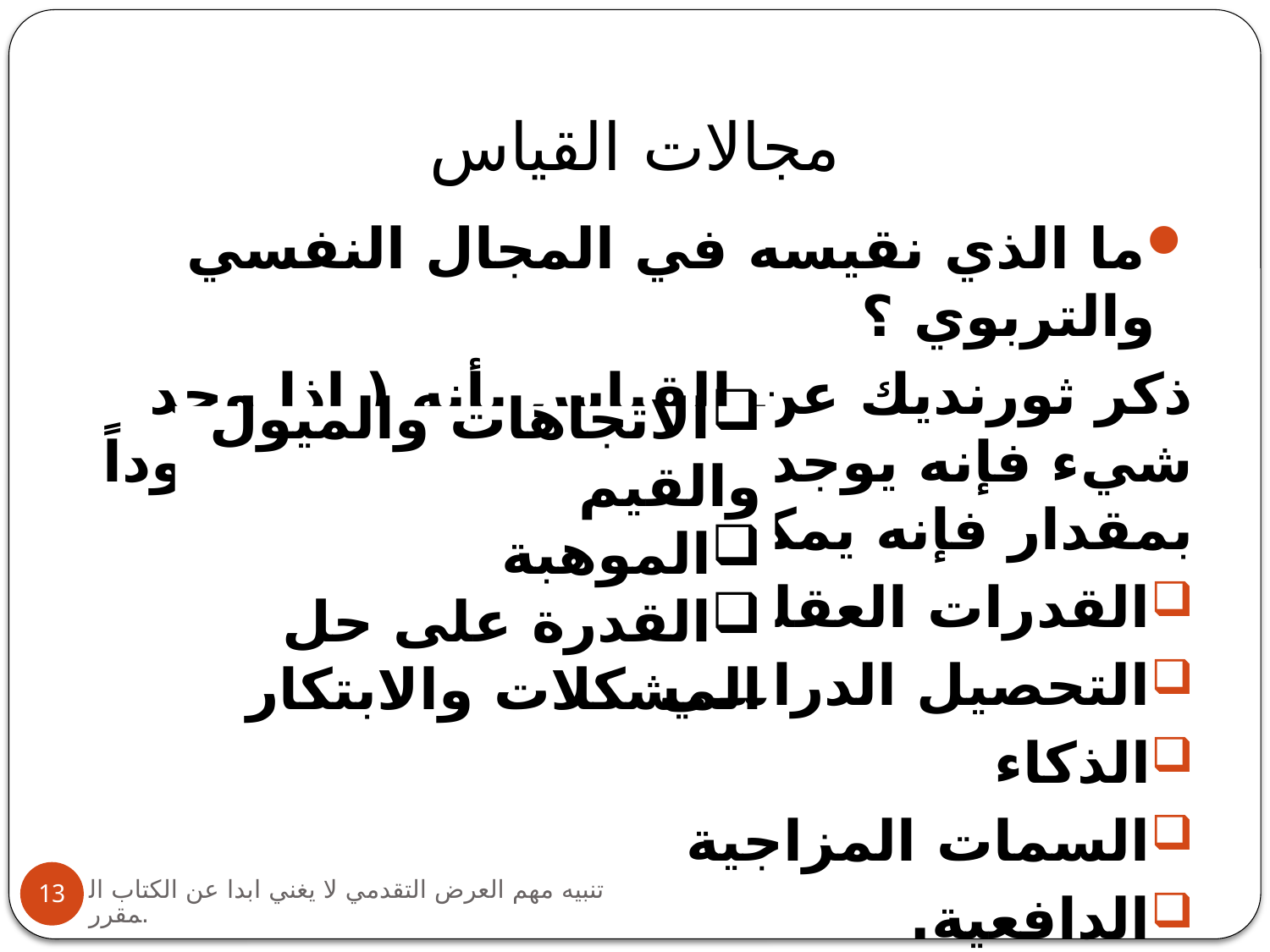

# مجالات القياس
ما الذي نقيسه في المجال النفسي والتربوي ؟
ذكر ثورنديك عن القياس بأنه ( إذا وجد شيء فإنه يوجد بمقدار فإذا كان موجوداً بمقدار فإنه يمكن قياسه ) .
القدرات العقلية
التحصيل الدراسي
الذكاء
السمات المزاجية
الدافعية.

الاتجاهات والميول والقيم
الموهبة
القدرة على حل المشكلات والابتكار
تنبيه مهم العرض التقدمي لا يغني ابدا عن الكتاب المقرر.
13